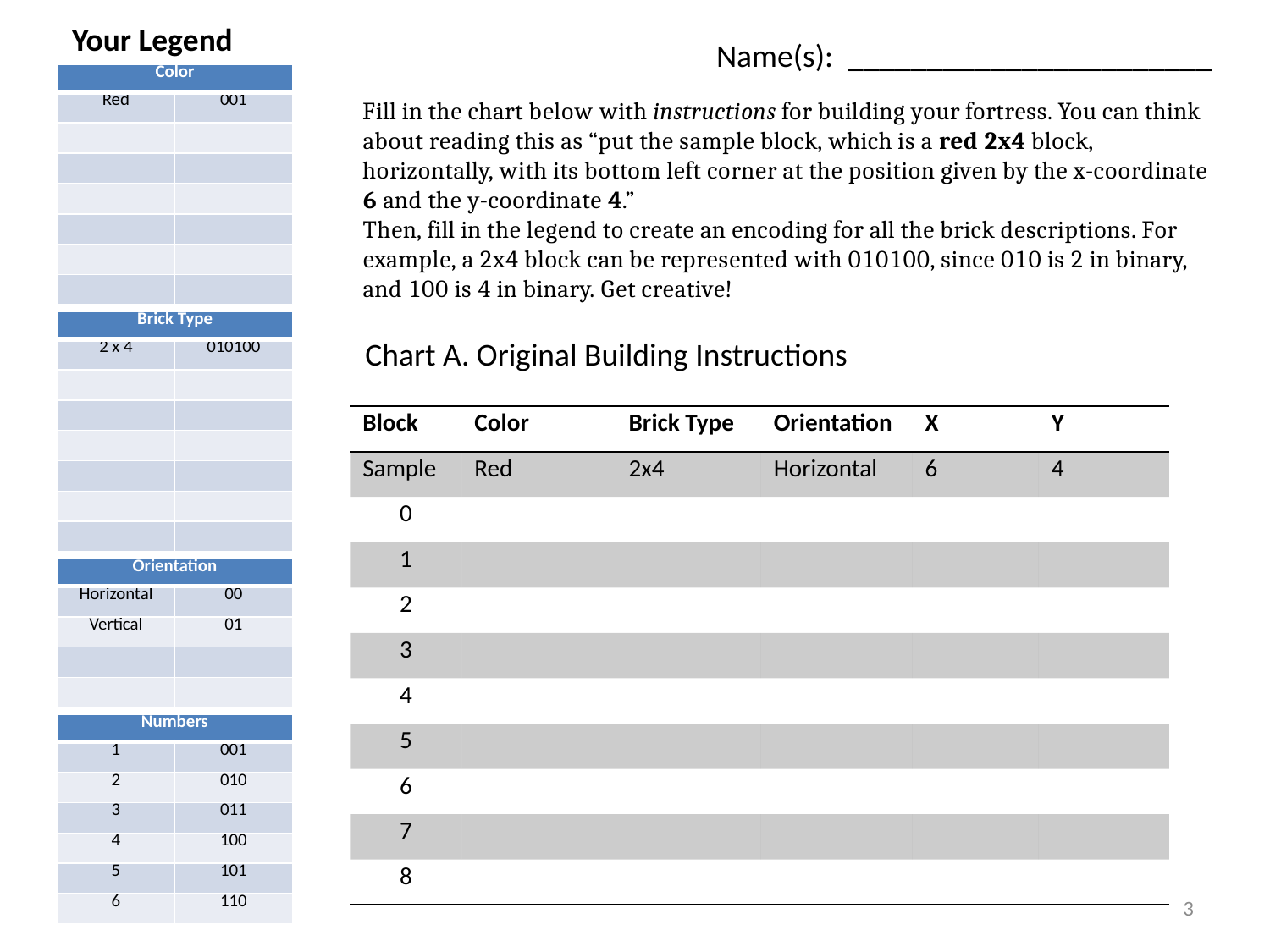

Your Legend
Name(s):  _______________________
| Color |  |
| --- | --- |
| Red | 001 |
|  |  |
|  |  |
|  |  |
|  |  |
|  |  |
|  |  |
Fill in the chart below with instructions for building your fortress. You can think about reading this as “put the sample block, which is a red 2x4 block, horizontally, with its bottom left corner at the position given by the x-coordinate 6 and the y-coordinate 4.”
Then, fill in the legend to create an encoding for all the brick descriptions. For example, a 2x4 block can be represented with 010100, since 010 is 2 in binary, and 100 is 4 in binary. Get creative!
| Brick Type |  |
| --- | --- |
| 2 x 4 | 010100 |
|  |  |
|  |  |
|  |  |
|  |  |
|  |  |
|  |  |
Chart A. Original Building Instructions
| Block | Color | Brick Type | Orientation | X | Y |
| --- | --- | --- | --- | --- | --- |
| Sample | Red | 2x4 | Horizontal | 6 | 4 |
| 0 |  |  |  |  |  |
| 1 |  |  |  |  |  |
| 2 |  |  |  |  |  |
| 3 |  |  |  |  |  |
| 4 |  |  |  |  |  |
| 5 |  |  |  |  |  |
| 6 |  |  |  |  |  |
| 7 |  |  |  |  |  |
| 8 |  |  |  |  |  |
| Orientation |  |
| --- | --- |
| Horizontal | 00 |
| Vertical | 01 |
|  |  |
|  |  |
| Numbers |  |
| --- | --- |
| 1 | 001 |
| 2 | 010 |
| 3 | 011 |
| 4 | 100 |
| 5 | 101 |
| 6 | 110 |
3